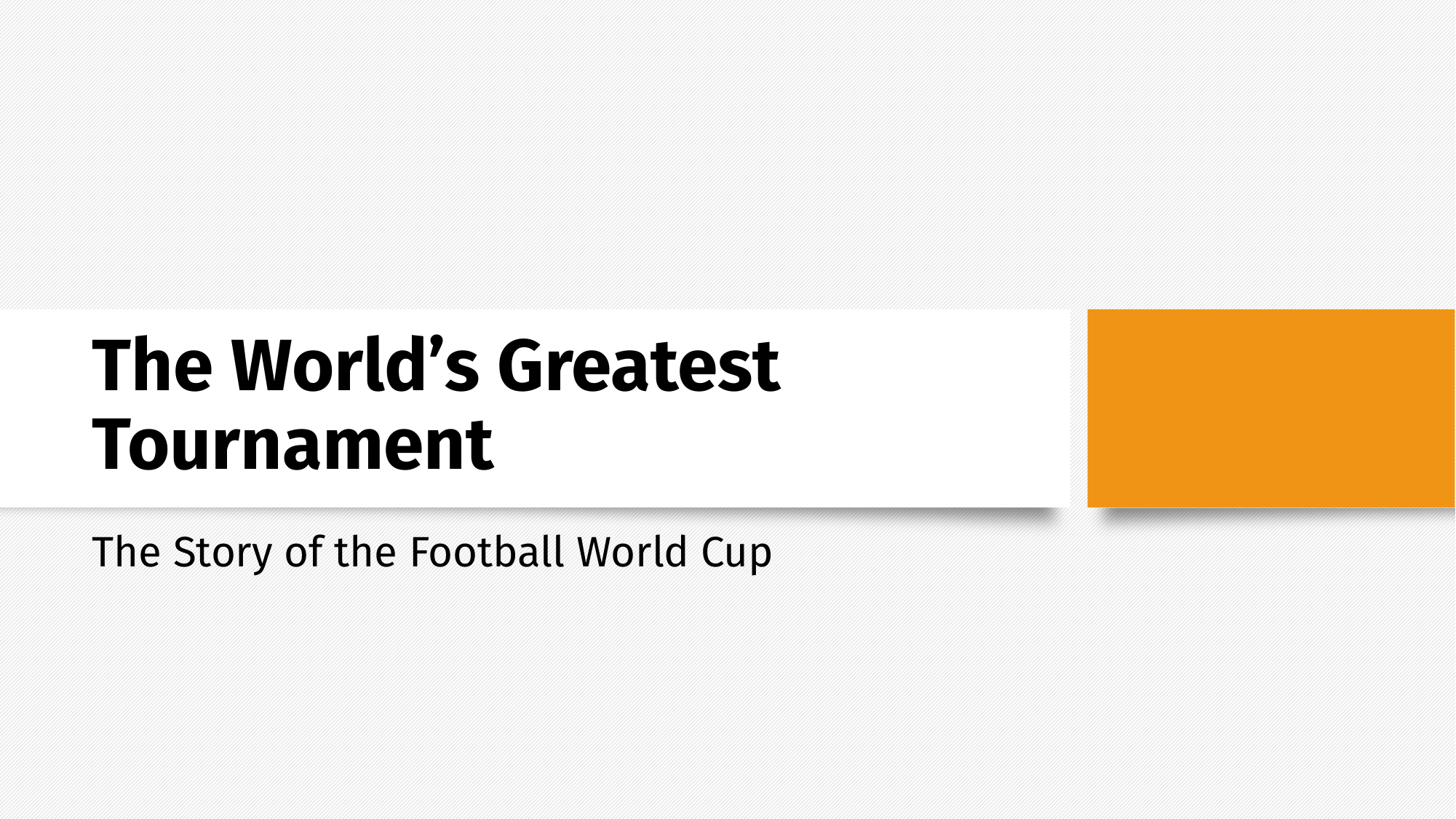

# The World’s Greatest Tournament
The Story of the Football World Cup